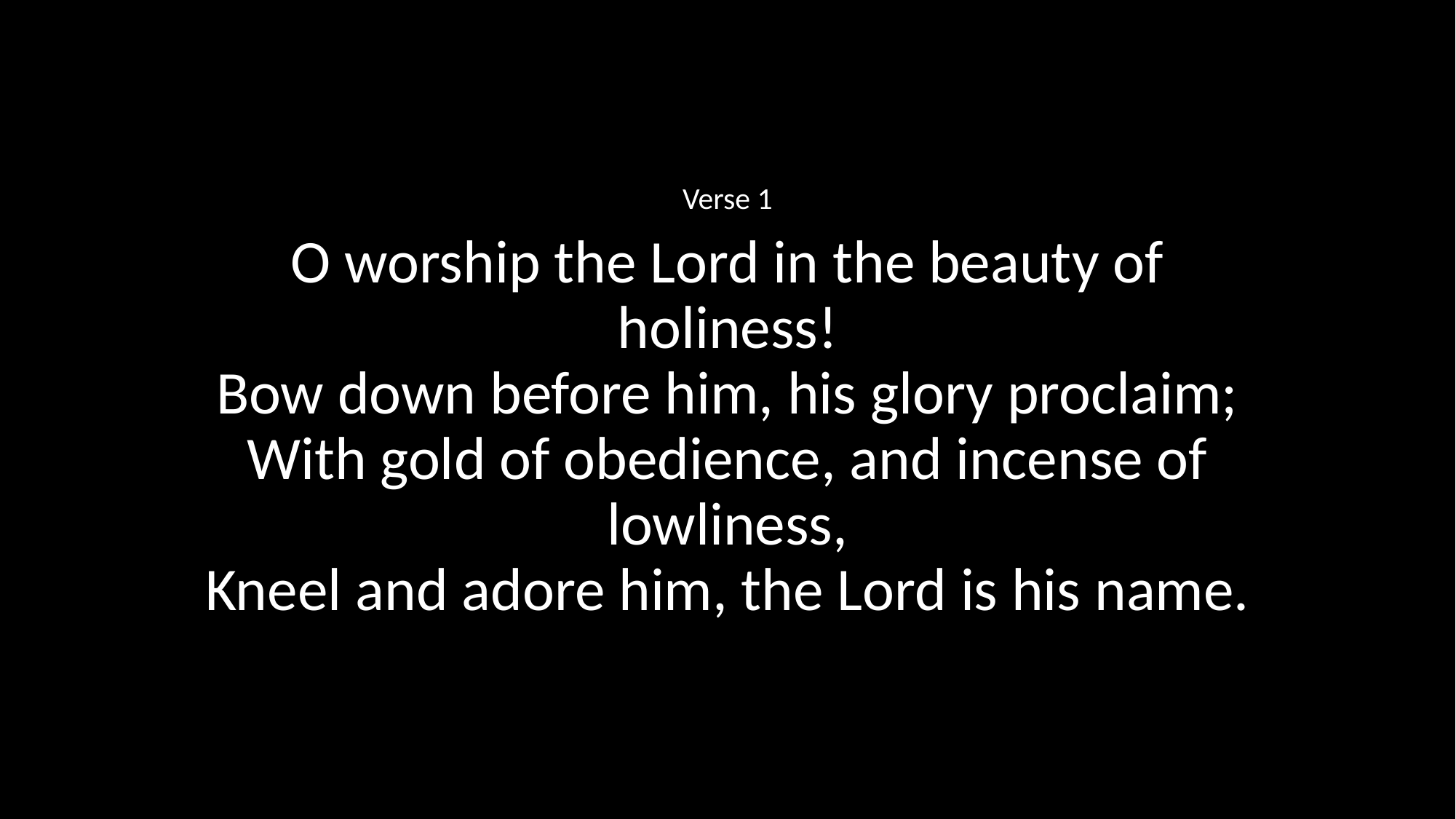

Verse 1
O worship the Lord in the beauty of holiness!
Bow down before him, his glory proclaim;
With gold of obedience, and incense of lowliness,
Kneel and adore him, the Lord is his name.